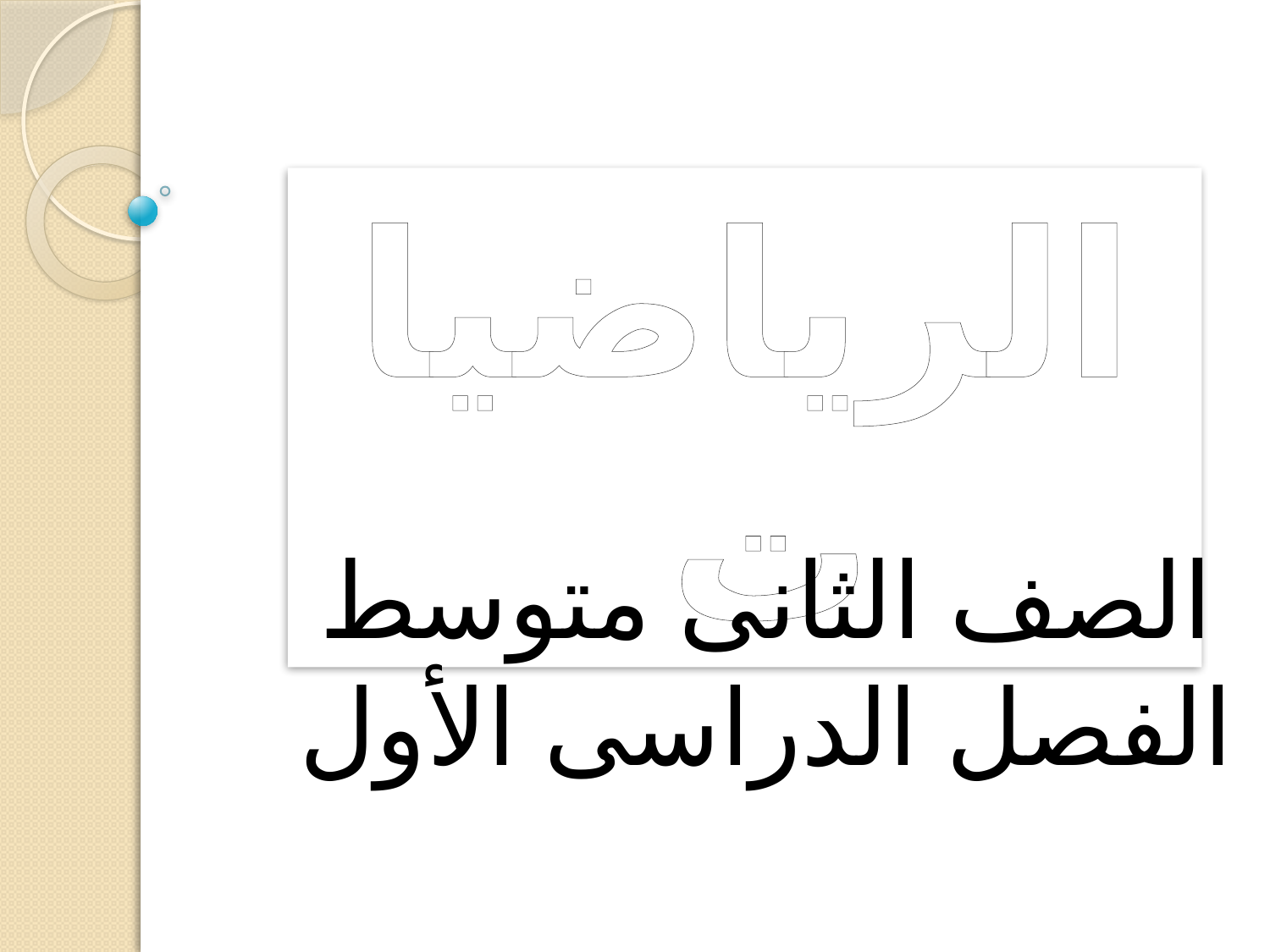

الرياضيات
الصف الثانى متوسط
الفصل الدراسى الأول